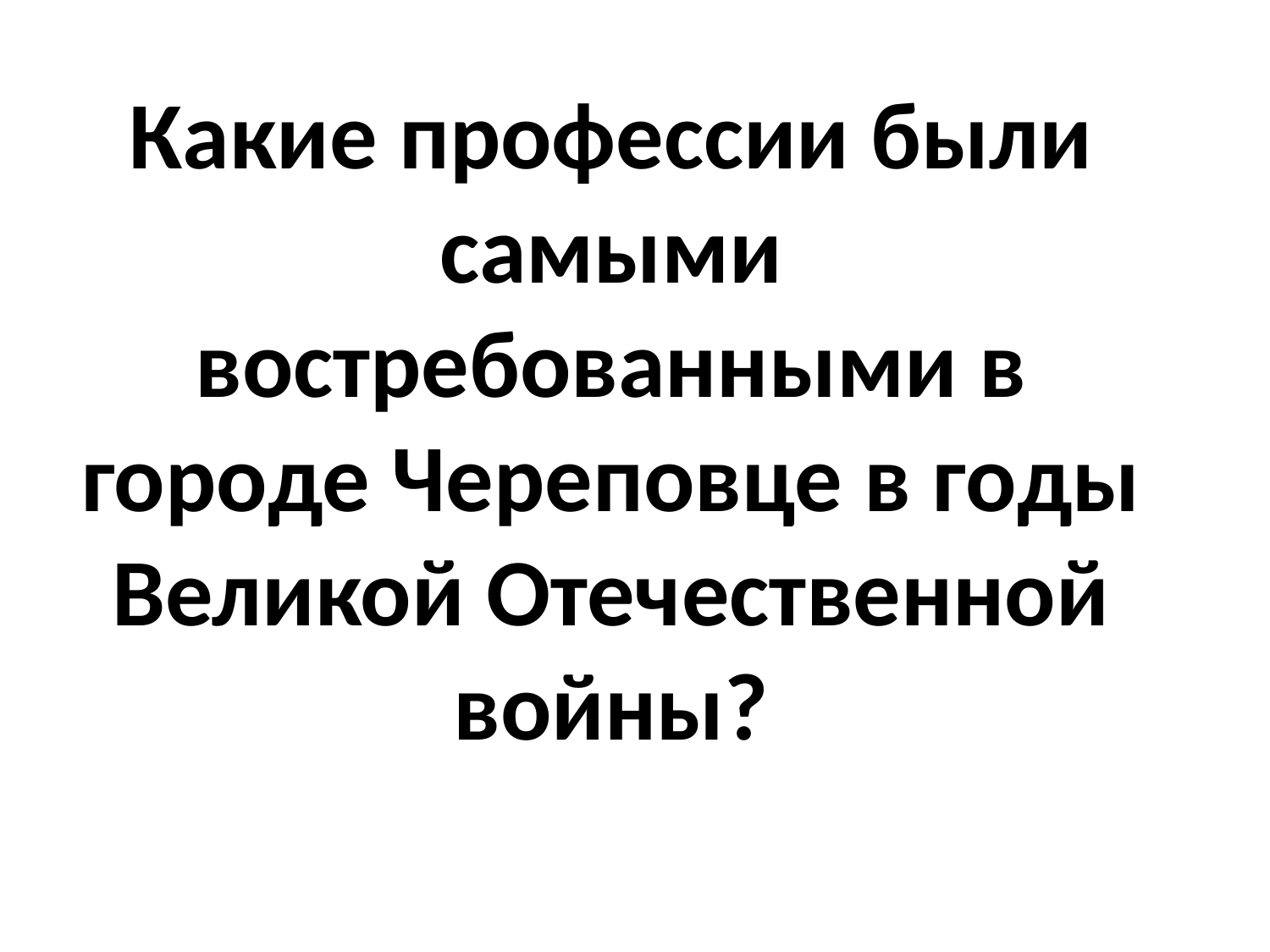

# Какие профессии были самыми востребованными в городе Череповце в годы Великой Отечественной войны?